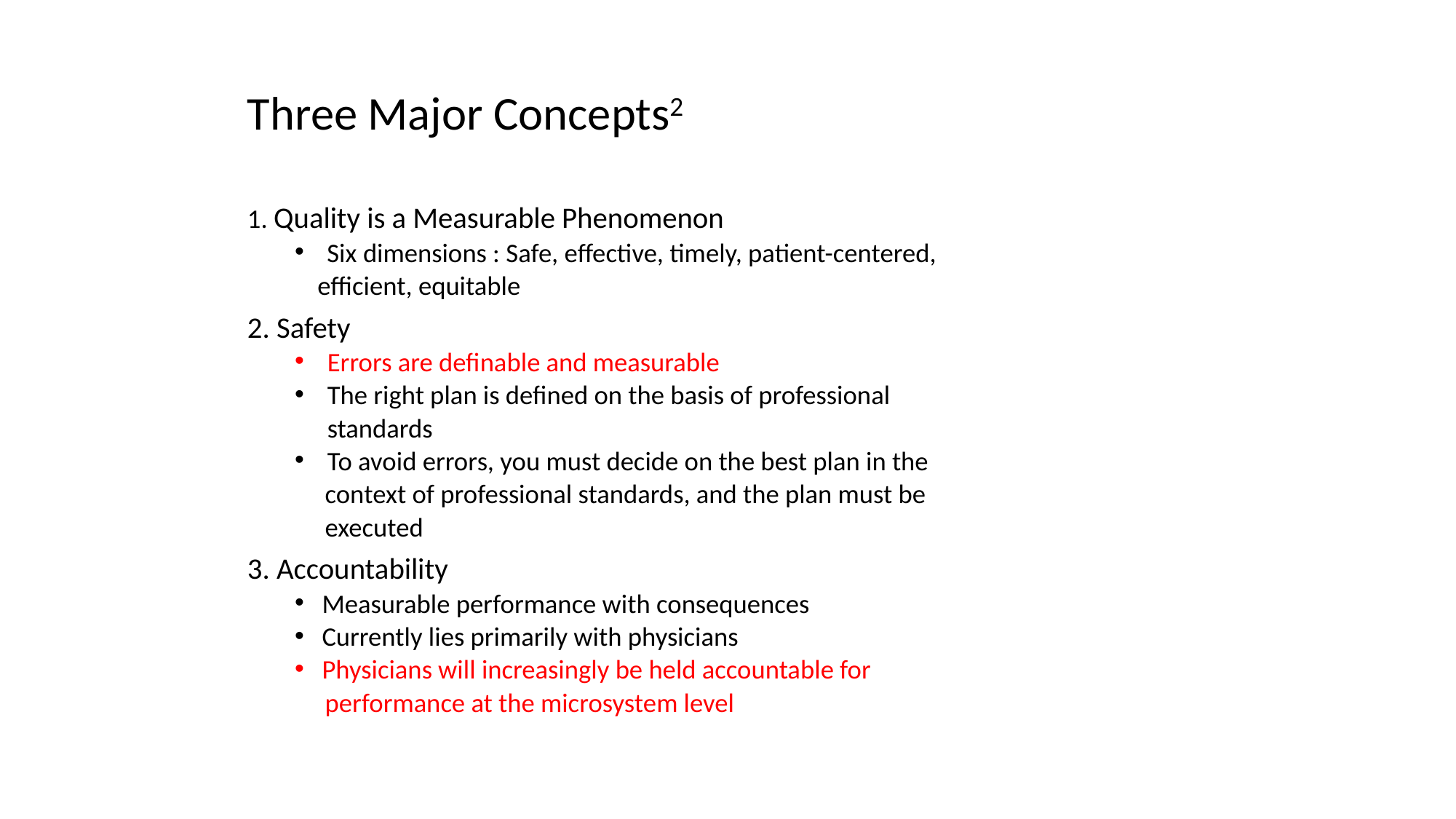

Three Major Concepts2
1. Quality is a Measurable Phenomenon
 Six dimensions : Safe, effective, timely, patient-centered,
     efficient, equitable
2. Safety
Errors are definable and measurable
The right plan is defined on the basis of professional
	standards
To avoid errors, you must decide on the best plan in the
     context of professional standards, and the plan must be
     executed
3. Accountability
   Measurable performance with consequences
   Currently lies primarily with physicians
   Physicians will increasingly be held accountable for
     performance at the microsystem level